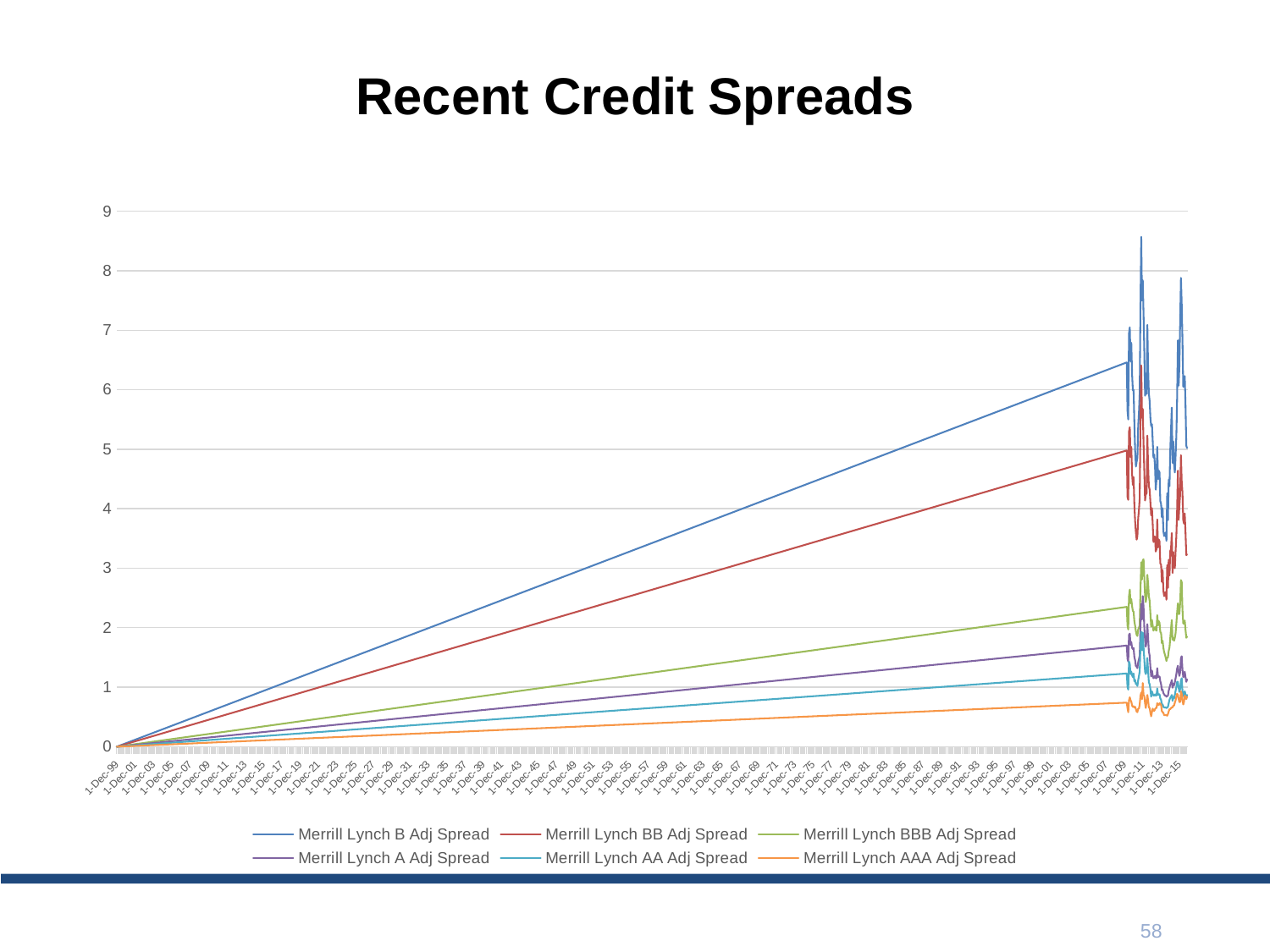

# Recent Credit Spreads

### Chart

| Category | Merrill Lynch B Adj Spread | Merrill Lynch BB Adj Spread | Merrill Lynch BBB Adj Spread | Merrill Lynch A Adj Spread | Merrill Lynch AA Adj Spread | Merrill Lynch AAA Adj Spread |
|---|---|---|---|---|---|---|
| #N/A | 0.0 | 0.0 | 0.0 | 0.0 | 0.0 | 0.0 |
| #N/A | 0.0 | 0.0 | 0.0 | 0.0 | 0.0 | 0.0 |
| #N/A | 0.0 | 0.0 | 0.0 | 0.0 | 0.0 | 0.0 |
| #N/A | 0.0 | 0.0 | 0.0 | 0.0 | 0.0 | 0.0 |
| #N/A | 0.0 | 0.0 | 0.0 | 0.0 | 0.0 | 0.0 |
| #N/A | 0.0 | 0.0 | 0.0 | 0.0 | 0.0 | 0.0 |
| #N/A | 0.0 | 0.0 | 0.0 | 0.0 | 0.0 | 0.0 |
| #N/A | 0.0 | 0.0 | 0.0 | 0.0 | 0.0 | 0.0 |
| #N/A | 0.0 | 0.0 | 0.0 | 0.0 | 0.0 | 0.0 |
| #N/A | 0.0 | 0.0 | 0.0 | 0.0 | 0.0 | 0.0 |
| #N/A | 0.0 | 0.0 | 0.0 | 0.0 | 0.0 | 0.0 |
| #N/A | 0.0 | 0.0 | 0.0 | 0.0 | 0.0 | 0.0 |
| #N/A | 0.0 | 0.0 | 0.0 | 0.0 | 0.0 | 0.0 |
| #N/A | 0.0 | 0.0 | 0.0 | 0.0 | 0.0 | 0.0 |
| #N/A | 0.0 | 0.0 | 0.0 | 0.0 | 0.0 | 0.0 |
| #N/A | 0.0 | 0.0 | 0.0 | 0.0 | 0.0 | 0.0 |
| #N/A | 0.0 | 0.0 | 0.0 | 0.0 | 0.0 | 0.0 |
| #N/A | 0.0 | 0.0 | 0.0 | 0.0 | 0.0 | 0.0 |
| #N/A | 0.0 | 0.0 | 0.0 | 0.0 | 0.0 | 0.0 |
| #N/A | 0.0 | 0.0 | 0.0 | 0.0 | 0.0 | 0.0 |
| #N/A | 0.0 | 0.0 | 0.0 | 0.0 | 0.0 | 0.0 |
| #N/A | 0.0 | 0.0 | 0.0 | 0.0 | 0.0 | 0.0 |
| #N/A | 0.0 | 0.0 | 0.0 | 0.0 | 0.0 | 0.0 |
| #N/A | 0.0 | 0.0 | 0.0 | 0.0 | 0.0 | 0.0 |
| #N/A | 0.0 | 0.0 | 0.0 | 0.0 | 0.0 | 0.0 |
| #N/A | 0.0 | 0.0 | 0.0 | 0.0 | 0.0 | 0.0 |
| #N/A | 0.0 | 0.0 | 0.0 | 0.0 | 0.0 | 0.0 |
| #N/A | 0.0 | 0.0 | 0.0 | 0.0 | 0.0 | 0.0 |
| #N/A | 0.0 | 0.0 | 0.0 | 0.0 | 0.0 | 0.0 |
| #N/A | 0.0 | 0.0 | 0.0 | 0.0 | 0.0 | 0.0 |
| #N/A | 0.0 | 0.0 | 0.0 | 0.0 | 0.0 | 0.0 |
| #N/A | 0.0 | 0.0 | 0.0 | 0.0 | 0.0 | 0.0 |
| #N/A | 0.0 | 0.0 | 0.0 | 0.0 | 0.0 | 0.0 |
| #N/A | 0.0 | 0.0 | 0.0 | 0.0 | 0.0 | 0.0 |
| #N/A | 0.0 | 0.0 | 0.0 | 0.0 | 0.0 | 0.0 |
| #N/A | 0.0 | 0.0 | 0.0 | 0.0 | 0.0 | 0.0 |
| #N/A | 0.0 | 0.0 | 0.0 | 0.0 | 0.0 | 0.0 |
| #N/A | 0.0 | 0.0 | 0.0 | 0.0 | 0.0 | 0.0 |
| #N/A | 0.0 | 0.0 | 0.0 | 0.0 | 0.0 | 0.0 |
| #N/A | 0.0 | 0.0 | 0.0 | 0.0 | 0.0 | 0.0 |
| #N/A | 0.0 | 0.0 | 0.0 | 0.0 | 0.0 | 0.0 |
| #N/A | 0.0 | 0.0 | 0.0 | 0.0 | 0.0 | 0.0 |
| #N/A | 0.0 | 0.0 | 0.0 | 0.0 | 0.0 | 0.0 |
| #N/A | 0.0 | 0.0 | 0.0 | 0.0 | 0.0 | 0.0 |
| #N/A | 0.0 | 0.0 | 0.0 | 0.0 | 0.0 | 0.0 |
| #N/A | 0.0 | 0.0 | 0.0 | 0.0 | 0.0 | 0.0 |
| #N/A | 0.0 | 0.0 | 0.0 | 0.0 | 0.0 | 0.0 |
| #N/A | 0.0 | 0.0 | 0.0 | 0.0 | 0.0 | 0.0 |
| #N/A | 0.0 | 0.0 | 0.0 | 0.0 | 0.0 | 0.0 |
| #N/A | 0.0 | 0.0 | 0.0 | 0.0 | 0.0 | 0.0 |
| #N/A | 0.0 | 0.0 | 0.0 | 0.0 | 0.0 | 0.0 |
| #N/A | 0.0 | 0.0 | 0.0 | 0.0 | 0.0 | 0.0 |
| #N/A | 0.0 | 0.0 | 0.0 | 0.0 | 0.0 | 0.0 |
| #N/A | 0.0 | 0.0 | 0.0 | 0.0 | 0.0 | 0.0 |
| #N/A | 0.0 | 0.0 | 0.0 | 0.0 | 0.0 | 0.0 |
| #N/A | 0.0 | 0.0 | 0.0 | 0.0 | 0.0 | 0.0 |
| #N/A | 0.0 | 0.0 | 0.0 | 0.0 | 0.0 | 0.0 |
| #N/A | 0.0 | 0.0 | 0.0 | 0.0 | 0.0 | 0.0 |
| #N/A | 0.0 | 0.0 | 0.0 | 0.0 | 0.0 | 0.0 |
| #N/A | 0.0 | 0.0 | 0.0 | 0.0 | 0.0 | 0.0 |
| #N/A | 0.0 | 0.0 | 0.0 | 0.0 | 0.0 | 0.0 |
| #N/A | 0.0 | 0.0 | 0.0 | 0.0 | 0.0 | 0.0 |
| #N/A | 0.0 | 0.0 | 0.0 | 0.0 | 0.0 | 0.0 |
| #N/A | 0.0 | 0.0 | 0.0 | 0.0 | 0.0 | 0.0 |
| #N/A | 0.0 | 0.0 | 0.0 | 0.0 | 0.0 | 0.0 |
| #N/A | 0.0 | 0.0 | 0.0 | 0.0 | 0.0 | 0.0 |
| #N/A | 0.0 | 0.0 | 0.0 | 0.0 | 0.0 | 0.0 |
| #N/A | 0.0 | 0.0 | 0.0 | 0.0 | 0.0 | 0.0 |
| #N/A | 0.0 | 0.0 | 0.0 | 0.0 | 0.0 | 0.0 |
| #N/A | 0.0 | 0.0 | 0.0 | 0.0 | 0.0 | 0.0 |
| #N/A | 0.0 | 0.0 | 0.0 | 0.0 | 0.0 | 0.0 |
| #N/A | 0.0 | 0.0 | 0.0 | 0.0 | 0.0 | 0.0 |
| #N/A | 0.0 | 0.0 | 0.0 | 0.0 | 0.0 | 0.0 |
| #N/A | 0.0 | 0.0 | 0.0 | 0.0 | 0.0 | 0.0 |
| #N/A | 0.0 | 0.0 | 0.0 | 0.0 | 0.0 | 0.0 |
| #N/A | 0.0 | 0.0 | 0.0 | 0.0 | 0.0 | 0.0 |
| #N/A | 0.0 | 0.0 | 0.0 | 0.0 | 0.0 | 0.0 |
| #N/A | 0.0 | 0.0 | 0.0 | 0.0 | 0.0 | 0.0 |
| #N/A | 0.0 | 0.0 | 0.0 | 0.0 | 0.0 | 0.0 |
| #N/A | 0.0 | 0.0 | 0.0 | 0.0 | 0.0 | 0.0 |
| #N/A | 0.0 | 0.0 | 0.0 | 0.0 | 0.0 | 0.0 |
| #N/A | 0.0 | 0.0 | 0.0 | 0.0 | 0.0 | 0.0 |
| #N/A | 0.0 | 0.0 | 0.0 | 0.0 | 0.0 | 0.0 |
| #N/A | 0.0 | 0.0 | 0.0 | 0.0 | 0.0 | 0.0 |
| #N/A | 0.0 | 0.0 | 0.0 | 0.0 | 0.0 | 0.0 |
| #N/A | 0.0 | 0.0 | 0.0 | 0.0 | 0.0 | 0.0 |
| #N/A | 0.0 | 0.0 | 0.0 | 0.0 | 0.0 | 0.0 |
| #N/A | 0.0 | 0.0 | 0.0 | 0.0 | 0.0 | 0.0 |
| #N/A | 0.0 | 0.0 | 0.0 | 0.0 | 0.0 | 0.0 |
| #N/A | 0.0 | 0.0 | 0.0 | 0.0 | 0.0 | 0.0 |
| #N/A | 0.0 | 0.0 | 0.0 | 0.0 | 0.0 | 0.0 |
| #N/A | 0.0 | 0.0 | 0.0 | 0.0 | 0.0 | 0.0 |
| #N/A | 0.0 | 0.0 | 0.0 | 0.0 | 0.0 | 0.0 |
| #N/A | 0.0 | 0.0 | 0.0 | 0.0 | 0.0 | 0.0 |
| #N/A | 0.0 | 0.0 | 0.0 | 0.0 | 0.0 | 0.0 |
| #N/A | 0.0 | 0.0 | 0.0 | 0.0 | 0.0 | 0.0 |
| #N/A | 0.0 | 0.0 | 0.0 | 0.0 | 0.0 | 0.0 |
| #N/A | 0.0 | 0.0 | 0.0 | 0.0 | 0.0 | 0.0 |
| #N/A | 0.0 | 0.0 | 0.0 | 0.0 | 0.0 | 0.0 |
| #N/A | 0.0 | 0.0 | 0.0 | 0.0 | 0.0 | 0.0 |
| #N/A | 0.0 | 0.0 | 0.0 | 0.0 | 0.0 | 0.0 |
| #N/A | 0.0 | 0.0 | 0.0 | 0.0 | 0.0 | 0.0 |
| #N/A | 0.0 | 0.0 | 0.0 | 0.0 | 0.0 | 0.0 |
| #N/A | 0.0 | 0.0 | 0.0 | 0.0 | 0.0 | 0.0 |
| #N/A | 0.0 | 0.0 | 0.0 | 0.0 | 0.0 | 0.0 |
| #N/A | 0.0 | 0.0 | 0.0 | 0.0 | 0.0 | 0.0 |
| #N/A | 0.0 | 0.0 | 0.0 | 0.0 | 0.0 | 0.0 |
| #N/A | 0.0 | 0.0 | 0.0 | 0.0 | 0.0 | 0.0 |
| #N/A | 0.0 | 0.0 | 0.0 | 0.0 | 0.0 | 0.0 |
| #N/A | 0.0 | 0.0 | 0.0 | 0.0 | 0.0 | 0.0 |
| #N/A | 0.0 | 0.0 | 0.0 | 0.0 | 0.0 | 0.0 |
| #N/A | 0.0 | 0.0 | 0.0 | 0.0 | 0.0 | 0.0 |
| #N/A | 0.0 | 0.0 | 0.0 | 0.0 | 0.0 | 0.0 |
| #N/A | 0.0 | 0.0 | 0.0 | 0.0 | 0.0 | 0.0 |
| #N/A | 0.0 | 0.0 | 0.0 | 0.0 | 0.0 | 0.0 |
| #N/A | 0.0 | 0.0 | 0.0 | 0.0 | 0.0 | 0.0 |
| #N/A | 0.0 | 0.0 | 0.0 | 0.0 | 0.0 | 0.0 |
| #N/A | 0.0 | 0.0 | 0.0 | 0.0 | 0.0 | 0.0 |
| #N/A | 0.0 | 0.0 | 0.0 | 0.0 | 0.0 | 0.0 |
| #N/A | 0.0 | 0.0 | 0.0 | 0.0 | 0.0 | 0.0 |
| #N/A | 0.0 | 0.0 | 0.0 | 0.0 | 0.0 | 0.0 |
| #N/A | 0.0 | 0.0 | 0.0 | 0.0 | 0.0 | 0.0 |
| #N/A | 0.0 | 0.0 | 0.0 | 0.0 | 0.0 | 0.0 |
| #N/A | 0.0 | 0.0 | 0.0 | 0.0 | 0.0 | 0.0 |
| #N/A | 0.0 | 0.0 | 0.0 | 0.0 | 0.0 | 0.0 |
| #N/A | 0.0 | 0.0 | 0.0 | 0.0 | 0.0 | 0.0 |
| #N/A | 0.0 | 0.0 | 0.0 | 0.0 | 0.0 | 0.0 |
| #N/A | 0.0 | 0.0 | 0.0 | 0.0 | 0.0 | 0.0 |
| #N/A | 0.0 | 0.0 | 0.0 | 0.0 | 0.0 | 0.0 |
| #N/A | 0.0 | 0.0 | 0.0 | 0.0 | 0.0 | 0.0 |
| #N/A | 0.0 | 0.0 | 0.0 | 0.0 | 0.0 | 0.0 |
| #N/A | 0.0 | 0.0 | 0.0 | 0.0 | 0.0 | 0.0 |
| #N/A | 0.0 | 0.0 | 0.0 | 0.0 | 0.0 | 0.0 |
| #N/A | 0.0 | 0.0 | 0.0 | 0.0 | 0.0 | 0.0 |
| #N/A | 0.0 | 0.0 | 0.0 | 0.0 | 0.0 | 0.0 |
| #N/A | 0.0 | 0.0 | 0.0 | 0.0 | 0.0 | 0.0 |
| #N/A | 0.0 | 0.0 | 0.0 | 0.0 | 0.0 | 0.0 |
| #N/A | 0.0 | 0.0 | 0.0 | 0.0 | 0.0 | 0.0 |
| #N/A | 0.0 | 0.0 | 0.0 | 0.0 | 0.0 | 0.0 |
| #N/A | 0.0 | 0.0 | 0.0 | 0.0 | 0.0 | 0.0 |
| #N/A | 0.0 | 0.0 | 0.0 | 0.0 | 0.0 | 0.0 |
| #N/A | 0.0 | 0.0 | 0.0 | 0.0 | 0.0 | 0.0 |
| #N/A | 0.0 | 0.0 | 0.0 | 0.0 | 0.0 | 0.0 |
| #N/A | 0.0 | 0.0 | 0.0 | 0.0 | 0.0 | 0.0 |
| #N/A | 0.0 | 0.0 | 0.0 | 0.0 | 0.0 | 0.0 |
| #N/A | 0.0 | 0.0 | 0.0 | 0.0 | 0.0 | 0.0 |
| #N/A | 0.0 | 0.0 | 0.0 | 0.0 | 0.0 | 0.0 |
| #N/A | 0.0 | 0.0 | 0.0 | 0.0 | 0.0 | 0.0 |
| #N/A | 0.0 | 0.0 | 0.0 | 0.0 | 0.0 | 0.0 |
| #N/A | 0.0 | 0.0 | 0.0 | 0.0 | 0.0 | 0.0 |
| #N/A | 0.0 | 0.0 | 0.0 | 0.0 | 0.0 | 0.0 |
| #N/A | 0.0 | 0.0 | 0.0 | 0.0 | 0.0 | 0.0 |
| #N/A | 0.0 | 0.0 | 0.0 | 0.0 | 0.0 | 0.0 |
| #N/A | 0.0 | 0.0 | 0.0 | 0.0 | 0.0 | 0.0 |
| #N/A | 0.0 | 0.0 | 0.0 | 0.0 | 0.0 | 0.0 |
| #N/A | 0.0 | 0.0 | 0.0 | 0.0 | 0.0 | 0.0 |
| #N/A | 0.0 | 0.0 | 0.0 | 0.0 | 0.0 | 0.0 |
| #N/A | 0.0 | 0.0 | 0.0 | 0.0 | 0.0 | 0.0 |
| #N/A | 0.0 | 0.0 | 0.0 | 0.0 | 0.0 | 0.0 |
| #N/A | 0.0 | 0.0 | 0.0 | 0.0 | 0.0 | 0.0 |
| #N/A | 0.0 | 0.0 | 0.0 | 0.0 | 0.0 | 0.0 |
| #N/A | 0.0 | 0.0 | 0.0 | 0.0 | 0.0 | 0.0 |
| #N/A | 0.0 | 0.0 | 0.0 | 0.0 | 0.0 | 0.0 |
| #N/A | 0.0 | 0.0 | 0.0 | 0.0 | 0.0 | 0.0 |
| #N/A | 0.0 | 0.0 | 0.0 | 0.0 | 0.0 | 0.0 |
| #N/A | 0.0 | 0.0 | 0.0 | 0.0 | 0.0 | 0.0 |
| #N/A | 0.0 | 0.0 | 0.0 | 0.0 | 0.0 | 0.0 |
| #N/A | 0.0 | 0.0 | 0.0 | 0.0 | 0.0 | 0.0 |
| #N/A | 0.0 | 0.0 | 0.0 | 0.0 | 0.0 | 0.0 |
| #N/A | 0.0 | 0.0 | 0.0 | 0.0 | 0.0 | 0.0 |
| #N/A | 0.0 | 0.0 | 0.0 | 0.0 | 0.0 | 0.0 |
| #N/A | 0.0 | 0.0 | 0.0 | 0.0 | 0.0 | 0.0 |
| #N/A | 0.0 | 0.0 | 0.0 | 0.0 | 0.0 | 0.0 |
| #N/A | 0.0 | 0.0 | 0.0 | 0.0 | 0.0 | 0.0 |
| #N/A | 0.0 | 0.0 | 0.0 | 0.0 | 0.0 | 0.0 |
| #N/A | 0.0 | 0.0 | 0.0 | 0.0 | 0.0 | 0.0 |
| #N/A | 0.0 | 0.0 | 0.0 | 0.0 | 0.0 | 0.0 |
| #N/A | 0.0 | 0.0 | 0.0 | 0.0 | 0.0 | 0.0 |
| #N/A | 0.0 | 0.0 | 0.0 | 0.0 | 0.0 | 0.0 |
| #N/A | 0.0 | 0.0 | 0.0 | 0.0 | 0.0 | 0.0 |
| #N/A | 0.0 | 0.0 | 0.0 | 0.0 | 0.0 | 0.0 |
| #N/A | 0.0 | 0.0 | 0.0 | 0.0 | 0.0 | 0.0 |
| #N/A | 0.0 | 0.0 | 0.0 | 0.0 | 0.0 | 0.0 |
| #N/A | 0.0 | 0.0 | 0.0 | 0.0 | 0.0 | 0.0 |
| #N/A | 0.0 | 0.0 | 0.0 | 0.0 | 0.0 | 0.0 |
| #N/A | 0.0 | 0.0 | 0.0 | 0.0 | 0.0 | 0.0 |
| #N/A | 0.0 | 0.0 | 0.0 | 0.0 | 0.0 | 0.0 |
| #N/A | 0.0 | 0.0 | 0.0 | 0.0 | 0.0 | 0.0 |
| #N/A | 0.0 | 0.0 | 0.0 | 0.0 | 0.0 | 0.0 |
| #N/A | 0.0 | 0.0 | 0.0 | 0.0 | 0.0 | 0.0 |
| #N/A | 0.0 | 0.0 | 0.0 | 0.0 | 0.0 | 0.0 |
| #N/A | 0.0 | 0.0 | 0.0 | 0.0 | 0.0 | 0.0 |
| #N/A | 0.0 | 0.0 | 0.0 | 0.0 | 0.0 | 0.0 |
| #N/A | 0.0 | 0.0 | 0.0 | 0.0 | 0.0 | 0.0 |
| #N/A | 0.0 | 0.0 | 0.0 | 0.0 | 0.0 | 0.0 |
| #N/A | 0.0 | 0.0 | 0.0 | 0.0 | 0.0 | 0.0 |
| #N/A | 0.0 | 0.0 | 0.0 | 0.0 | 0.0 | 0.0 |
| #N/A | 0.0 | 0.0 | 0.0 | 0.0 | 0.0 | 0.0 |
| #N/A | 0.0 | 0.0 | 0.0 | 0.0 | 0.0 | 0.0 |
| #N/A | 0.0 | 0.0 | 0.0 | 0.0 | 0.0 | 0.0 |
| #N/A | 0.0 | 0.0 | 0.0 | 0.0 | 0.0 | 0.0 |
| #N/A | 0.0 | 0.0 | 0.0 | 0.0 | 0.0 | 0.0 |
| #N/A | 0.0 | 0.0 | 0.0 | 0.0 | 0.0 | 0.0 |
| #N/A | 0.0 | 0.0 | 0.0 | 0.0 | 0.0 | 0.0 |
| #N/A | 0.0 | 0.0 | 0.0 | 0.0 | 0.0 | 0.0 |
| #N/A | 0.0 | 0.0 | 0.0 | 0.0 | 0.0 | 0.0 |
| #N/A | 0.0 | 0.0 | 0.0 | 0.0 | 0.0 | 0.0 |
| #N/A | 0.0 | 0.0 | 0.0 | 0.0 | 0.0 | 0.0 |
| #N/A | 0.0 | 0.0 | 0.0 | 0.0 | 0.0 | 0.0 |
| #N/A | 0.0 | 0.0 | 0.0 | 0.0 | 0.0 | 0.0 |
| #N/A | 0.0 | 0.0 | 0.0 | 0.0 | 0.0 | 0.0 |
| #N/A | 0.0 | 0.0 | 0.0 | 0.0 | 0.0 | 0.0 |
| #N/A | 0.0 | 0.0 | 0.0 | 0.0 | 0.0 | 0.0 |
| #N/A | 0.0 | 0.0 | 0.0 | 0.0 | 0.0 | 0.0 |
| #N/A | 0.0 | 0.0 | 0.0 | 0.0 | 0.0 | 0.0 |
| #N/A | 0.0 | 0.0 | 0.0 | 0.0 | 0.0 | 0.0 |
| #N/A | 0.0 | 0.0 | 0.0 | 0.0 | 0.0 | 0.0 |
| #N/A | 0.0 | 0.0 | 0.0 | 0.0 | 0.0 | 0.0 |
| #N/A | 0.0 | 0.0 | 0.0 | 0.0 | 0.0 | 0.0 |
| #N/A | 0.0 | 0.0 | 0.0 | 0.0 | 0.0 | 0.0 |
| #N/A | 0.0 | 0.0 | 0.0 | 0.0 | 0.0 | 0.0 |
| #N/A | 0.0 | 0.0 | 0.0 | 0.0 | 0.0 | 0.0 |
| #N/A | 0.0 | 0.0 | 0.0 | 0.0 | 0.0 | 0.0 |
| #N/A | 0.0 | 0.0 | 0.0 | 0.0 | 0.0 | 0.0 |
| #N/A | 0.0 | 0.0 | 0.0 | 0.0 | 0.0 | 0.0 |
| #N/A | 0.0 | 0.0 | 0.0 | 0.0 | 0.0 | 0.0 |
| #N/A | 0.0 | 0.0 | 0.0 | 0.0 | 0.0 | 0.0 |
| #N/A | 0.0 | 0.0 | 0.0 | 0.0 | 0.0 | 0.0 |
| #N/A | 0.0 | 0.0 | 0.0 | 0.0 | 0.0 | 0.0 |
| #N/A | 0.0 | 0.0 | 0.0 | 0.0 | 0.0 | 0.0 |
| #N/A | 0.0 | 0.0 | 0.0 | 0.0 | 0.0 | 0.0 |
| #N/A | 0.0 | 0.0 | 0.0 | 0.0 | 0.0 | 0.0 |
| #N/A | 0.0 | 0.0 | 0.0 | 0.0 | 0.0 | 0.0 |
| #N/A | 0.0 | 0.0 | 0.0 | 0.0 | 0.0 | 0.0 |
| #N/A | 0.0 | 0.0 | 0.0 | 0.0 | 0.0 | 0.0 |
| #N/A | 0.0 | 0.0 | 0.0 | 0.0 | 0.0 | 0.0 |
| #N/A | 0.0 | 0.0 | 0.0 | 0.0 | 0.0 | 0.0 |
| #N/A | 0.0 | 0.0 | 0.0 | 0.0 | 0.0 | 0.0 |
| #N/A | 0.0 | 0.0 | 0.0 | 0.0 | 0.0 | 0.0 |
| #N/A | 0.0 | 0.0 | 0.0 | 0.0 | 0.0 | 0.0 |
| #N/A | 0.0 | 0.0 | 0.0 | 0.0 | 0.0 | 0.0 |
| #N/A | 0.0 | 0.0 | 0.0 | 0.0 | 0.0 | 0.0 |
| #N/A | 0.0 | 0.0 | 0.0 | 0.0 | 0.0 | 0.0 |
| #N/A | 0.0 | 0.0 | 0.0 | 0.0 | 0.0 | 0.0 |
| #N/A | 0.0 | 0.0 | 0.0 | 0.0 | 0.0 | 0.0 |
| #N/A | 0.0 | 0.0 | 0.0 | 0.0 | 0.0 | 0.0 |
| #N/A | 0.0 | 0.0 | 0.0 | 0.0 | 0.0 | 0.0 |
| #N/A | 0.0 | 0.0 | 0.0 | 0.0 | 0.0 | 0.0 |
| #N/A | 0.0 | 0.0 | 0.0 | 0.0 | 0.0 | 0.0 |
| #N/A | 0.0 | 0.0 | 0.0 | 0.0 | 0.0 | 0.0 |
| #N/A | 0.0 | 0.0 | 0.0 | 0.0 | 0.0 | 0.0 |
| #N/A | 0.0 | 0.0 | 0.0 | 0.0 | 0.0 | 0.0 |
| #N/A | 0.0 | 0.0 | 0.0 | 0.0 | 0.0 | 0.0 |
| #N/A | 0.0 | 0.0 | 0.0 | 0.0 | 0.0 | 0.0 |
| #N/A | 0.0 | 0.0 | 0.0 | 0.0 | 0.0 | 0.0 |
| #N/A | 0.0 | 0.0 | 0.0 | 0.0 | 0.0 | 0.0 |
| #N/A | 0.0 | 0.0 | 0.0 | 0.0 | 0.0 | 0.0 |
| #N/A | 0.0 | 0.0 | 0.0 | 0.0 | 0.0 | 0.0 |
| #N/A | 0.0 | 0.0 | 0.0 | 0.0 | 0.0 | 0.0 |
| #N/A | 0.0 | 0.0 | 0.0 | 0.0 | 0.0 | 0.0 |
| #N/A | 0.0 | 0.0 | 0.0 | 0.0 | 0.0 | 0.0 |
| #N/A | 0.0 | 0.0 | 0.0 | 0.0 | 0.0 | 0.0 |
| #N/A | 0.0 | 0.0 | 0.0 | 0.0 | 0.0 | 0.0 |
| #N/A | 0.0 | 0.0 | 0.0 | 0.0 | 0.0 | 0.0 |
| #N/A | 0.0 | 0.0 | 0.0 | 0.0 | 0.0 | 0.0 |
| #N/A | 0.0 | 0.0 | 0.0 | 0.0 | 0.0 | 0.0 |
| #N/A | 0.0 | 0.0 | 0.0 | 0.0 | 0.0 | 0.0 |
| #N/A | 0.0 | 0.0 | 0.0 | 0.0 | 0.0 | 0.0 |
| #N/A | 0.0 | 0.0 | 0.0 | 0.0 | 0.0 | 0.0 |
| #N/A | 0.0 | 0.0 | 0.0 | 0.0 | 0.0 | 0.0 |
| #N/A | 0.0 | 0.0 | 0.0 | 0.0 | 0.0 | 0.0 |
| #N/A | 0.0 | 0.0 | 0.0 | 0.0 | 0.0 | 0.0 |
| #N/A | 0.0 | 0.0 | 0.0 | 0.0 | 0.0 | 0.0 |
| #N/A | 0.0 | 0.0 | 0.0 | 0.0 | 0.0 | 0.0 |
| #N/A | 0.0 | 0.0 | 0.0 | 0.0 | 0.0 | 0.0 |
| #N/A | 0.0 | 0.0 | 0.0 | 0.0 | 0.0 | 0.0 |
| #N/A | 0.0 | 0.0 | 0.0 | 0.0 | 0.0 | 0.0 |
| #N/A | 0.0 | 0.0 | 0.0 | 0.0 | 0.0 | 0.0 |
| #N/A | 0.0 | 0.0 | 0.0 | 0.0 | 0.0 | 0.0 |
| #N/A | 0.0 | 0.0 | 0.0 | 0.0 | 0.0 | 0.0 |
| #N/A | 0.0 | 0.0 | 0.0 | 0.0 | 0.0 | 0.0 |
| #N/A | 0.0 | 0.0 | 0.0 | 0.0 | 0.0 | 0.0 |
| #N/A | 0.0 | 0.0 | 0.0 | 0.0 | 0.0 | 0.0 |
| #N/A | 0.0 | 0.0 | 0.0 | 0.0 | 0.0 | 0.0 |
| #N/A | 0.0 | 0.0 | 0.0 | 0.0 | 0.0 | 0.0 |
| #N/A | 0.0 | 0.0 | 0.0 | 0.0 | 0.0 | 0.0 |
| #N/A | 0.0 | 0.0 | 0.0 | 0.0 | 0.0 | 0.0 |
| #N/A | 0.0 | 0.0 | 0.0 | 0.0 | 0.0 | 0.0 |
| #N/A | 0.0 | 0.0 | 0.0 | 0.0 | 0.0 | 0.0 |
| #N/A | 0.0 | 0.0 | 0.0 | 0.0 | 0.0 | 0.0 |
| #N/A | 0.0 | 0.0 | 0.0 | 0.0 | 0.0 | 0.0 |
| #N/A | 0.0 | 0.0 | 0.0 | 0.0 | 0.0 | 0.0 |
| #N/A | 0.0 | 0.0 | 0.0 | 0.0 | 0.0 | 0.0 |
| #N/A | 0.0 | 0.0 | 0.0 | 0.0 | 0.0 | 0.0 |
| #N/A | 0.0 | 0.0 | 0.0 | 0.0 | 0.0 | 0.0 |
| #N/A | 0.0 | 0.0 | 0.0 | 0.0 | 0.0 | 0.0 |
| #N/A | 0.0 | 0.0 | 0.0 | 0.0 | 0.0 | 0.0 |
| #N/A | 0.0 | 0.0 | 0.0 | 0.0 | 0.0 | 0.0 |
| #N/A | 0.0 | 0.0 | 0.0 | 0.0 | 0.0 | 0.0 |
| #N/A | 0.0 | 0.0 | 0.0 | 0.0 | 0.0 | 0.0 |
| #N/A | 0.0 | 0.0 | 0.0 | 0.0 | 0.0 | 0.0 |
| #N/A | 0.0 | 0.0 | 0.0 | 0.0 | 0.0 | 0.0 |
| #N/A | 0.0 | 0.0 | 0.0 | 0.0 | 0.0 | 0.0 |
| #N/A | 0.0 | 0.0 | 0.0 | 0.0 | 0.0 | 0.0 |
| #N/A | 0.0 | 0.0 | 0.0 | 0.0 | 0.0 | 0.0 |
| #N/A | 0.0 | 0.0 | 0.0 | 0.0 | 0.0 | 0.0 |
| #N/A | 0.0 | 0.0 | 0.0 | 0.0 | 0.0 | 0.0 |
| #N/A | 0.0 | 0.0 | 0.0 | 0.0 | 0.0 | 0.0 |
| #N/A | 0.0 | 0.0 | 0.0 | 0.0 | 0.0 | 0.0 |
| #N/A | 0.0 | 0.0 | 0.0 | 0.0 | 0.0 | 0.0 |
| #N/A | 0.0 | 0.0 | 0.0 | 0.0 | 0.0 | 0.0 |
| #N/A | 0.0 | 0.0 | 0.0 | 0.0 | 0.0 | 0.0 |
| #N/A | 0.0 | 0.0 | 0.0 | 0.0 | 0.0 | 0.0 |
| #N/A | 0.0 | 0.0 | 0.0 | 0.0 | 0.0 | 0.0 |
| #N/A | 0.0 | 0.0 | 0.0 | 0.0 | 0.0 | 0.0 |
| #N/A | 0.0 | 0.0 | 0.0 | 0.0 | 0.0 | 0.0 |
| #N/A | 0.0 | 0.0 | 0.0 | 0.0 | 0.0 | 0.0 |
| #N/A | 0.0 | 0.0 | 0.0 | 0.0 | 0.0 | 0.0 |
| #N/A | 0.0 | 0.0 | 0.0 | 0.0 | 0.0 | 0.0 |
| #N/A | 0.0 | 0.0 | 0.0 | 0.0 | 0.0 | 0.0 |
| #N/A | 0.0 | 0.0 | 0.0 | 0.0 | 0.0 | 0.0 |
| #N/A | 0.0 | 0.0 | 0.0 | 0.0 | 0.0 | 0.0 |
| #N/A | 0.0 | 0.0 | 0.0 | 0.0 | 0.0 | 0.0 |
| #N/A | 0.0 | 0.0 | 0.0 | 0.0 | 0.0 | 0.0 |
| #N/A | 0.0 | 0.0 | 0.0 | 0.0 | 0.0 | 0.0 |
| #N/A | 0.0 | 0.0 | 0.0 | 0.0 | 0.0 | 0.0 |
| #N/A | 0.0 | 0.0 | 0.0 | 0.0 | 0.0 | 0.0 |
| #N/A | 0.0 | 0.0 | 0.0 | 0.0 | 0.0 | 0.0 |
| #N/A | 0.0 | 0.0 | 0.0 | 0.0 | 0.0 | 0.0 |
| #N/A | 0.0 | 0.0 | 0.0 | 0.0 | 0.0 | 0.0 |
| #N/A | 0.0 | 0.0 | 0.0 | 0.0 | 0.0 | 0.0 |
| #N/A | 0.0 | 0.0 | 0.0 | 0.0 | 0.0 | 0.0 |
| #N/A | 0.0 | 0.0 | 0.0 | 0.0 | 0.0 | 0.0 |
| #N/A | 0.0 | 0.0 | 0.0 | 0.0 | 0.0 | 0.0 |
| #N/A | 0.0 | 0.0 | 0.0 | 0.0 | 0.0 | 0.0 |
| #N/A | 0.0 | 0.0 | 0.0 | 0.0 | 0.0 | 0.0 |
| #N/A | 0.0 | 0.0 | 0.0 | 0.0 | 0.0 | 0.0 |
| #N/A | 0.0 | 0.0 | 0.0 | 0.0 | 0.0 | 0.0 |
| #N/A | 0.0 | 0.0 | 0.0 | 0.0 | 0.0 | 0.0 |
| #N/A | 0.0 | 0.0 | 0.0 | 0.0 | 0.0 | 0.0 |
| #N/A | 0.0 | 0.0 | 0.0 | 0.0 | 0.0 | 0.0 |
| #N/A | 0.0 | 0.0 | 0.0 | 0.0 | 0.0 | 0.0 |
| #N/A | 0.0 | 0.0 | 0.0 | 0.0 | 0.0 | 0.0 |
| #N/A | 0.0 | 0.0 | 0.0 | 0.0 | 0.0 | 0.0 |
| #N/A | 0.0 | 0.0 | 0.0 | 0.0 | 0.0 | 0.0 |
| #N/A | 0.0 | 0.0 | 0.0 | 0.0 | 0.0 | 0.0 |
| #N/A | 0.0 | 0.0 | 0.0 | 0.0 | 0.0 | 0.0 |
| #N/A | 0.0 | 0.0 | 0.0 | 0.0 | 0.0 | 0.0 |
| #N/A | 0.0 | 0.0 | 0.0 | 0.0 | 0.0 | 0.0 |
| #N/A | 0.0 | 0.0 | 0.0 | 0.0 | 0.0 | 0.0 |
| #N/A | 0.0 | 0.0 | 0.0 | 0.0 | 0.0 | 0.0 |
| #N/A | 0.0 | 0.0 | 0.0 | 0.0 | 0.0 | 0.0 |
| #N/A | 0.0 | 0.0 | 0.0 | 0.0 | 0.0 | 0.0 |
| #N/A | 0.0 | 0.0 | 0.0 | 0.0 | 0.0 | 0.0 |
| #N/A | 0.0 | 0.0 | 0.0 | 0.0 | 0.0 | 0.0 |
| #N/A | 0.0 | 0.0 | 0.0 | 0.0 | 0.0 | 0.0 |
| #N/A | 0.0 | 0.0 | 0.0 | 0.0 | 0.0 | 0.0 |
| #N/A | 0.0 | 0.0 | 0.0 | 0.0 | 0.0 | 0.0 |
| #N/A | 0.0 | 0.0 | 0.0 | 0.0 | 0.0 | 0.0 |
| #N/A | 0.0 | 0.0 | 0.0 | 0.0 | 0.0 | 0.0 |
| #N/A | 0.0 | 0.0 | 0.0 | 0.0 | 0.0 | 0.0 |
| #N/A | 0.0 | 0.0 | 0.0 | 0.0 | 0.0 | 0.0 |
| 40238 | 6.46 | 4.98 | 2.35 | 1.7 | 1.23 | 0.74 |
| 40269 | 5.65 | 4.2 | 2.04 | 1.48 | 1.01 | 0.65 |
| 40299 | 5.5 | 4.15 | 1.97 | 1.43 | 0.96 | 0.58 |
| 40330 | 6.95 | 5.3 | 2.53 | 1.88 | 1.43 | 0.78 |
| 40360 | 7.05 | 5.37 | 2.64 | 1.9 | 1.39 | 0.83 |
| 40391 | 6.48 | 4.87 | 2.41 | 1.71 | 1.22 | 0.78 |
| 40422 | 6.79 | 5.04 | 2.48 | 1.76 | 1.26 | 0.76 |
| 40452 | 6.26 | 4.58 | 2.36 | 1.66 | 1.2 | 0.69 |
| 40483 | 5.99 | 4.4 | 2.28 | 1.64 | 1.17 | 0.67 |
| 40513 | 6.0 | 4.53 | 2.27 | 1.66 | 1.23 | 0.68 |
| 40544 | 5.46 | 4.08 | 2.11 | 1.51 | 1.1 | 0.66 |
| 40575 | 4.97 | 3.78 | 2.03 | 1.45 | 1.12 | 0.67 |
| 40603 | 4.71 | 3.6 | 1.94 | 1.35 | 1.05 | 0.63 |
| 40634 | 4.79 | 3.48 | 1.88 | 1.35 | 1.06 | 0.59 |
| 40664 | 4.86 | 3.54 | 1.86 | 1.32 | 1.02 | 0.58 |
| 40695 | 5.39 | 3.84 | 1.97 | 1.42 | 1.12 | 0.64 |
| 40725 | 5.62 | 3.98 | 2.0 | 1.47 | 1.19 | 0.64 |
| 40756 | 5.94 | 4.17 | 2.04 | 1.53 | 1.26 | 0.71 |
| 40787 | 7.49 | 5.51 | 2.65 | 2.03 | 1.71 | 0.86 |
| 40817 | 8.57 | 6.41 | 3.1 | 2.4 | 1.93 | 0.91 |
| 40848 | 7.5 | 5.53 | 2.81 | 2.14 | 1.62 | 0.8 |
| 40878 | 7.84 | 5.68 | 3.13 | 2.53 | 1.92 | 1.07 |
| 40909 | 7.27 | 5.1 | 3.15 | 2.35 | 1.67 | 0.87 |
| 40940 | 6.65 | 4.64 | 2.85 | 2.01 | 1.47 | 0.85 |
| 40969 | 5.9 | 4.14 | 2.53 | 1.79 | 1.26 | 0.73 |
| 41000 | 5.96 | 4.24 | 2.43 | 1.68 | 1.22 | 0.65 |
| 41030 | 5.93 | 4.26 | 2.53 | 1.78 | 1.27 | 0.76 |
| 41061 | 7.09 | 5.23 | 2.89 | 2.06 | 1.49 | 0.87 |
| 41091 | 6.38 | 4.73 | 2.75 | 1.83 | 1.28 | 0.78 |
| 41122 | 5.94 | 4.38 | 2.53 | 1.6 | 1.08 | 0.66 |
| 41153 | 5.81 | 4.32 | 2.45 | 1.53 | 1.05 | 0.65 |
| 41183 | 5.53 | 4.11 | 2.24 | 1.34 | 0.97 | 0.57 |
| 41214 | 5.39 | 3.89 | 2.02 | 1.18 | 0.84 | 0.51 |
| 41244 | 5.42 | 4.01 | 2.13 | 1.28 | 0.93 | 0.58 |
| 41275 | 5.15 | 3.75 | 2.04 | 1.2 | 0.89 | 0.64 |
| 41306 | 4.86 | 3.44 | 1.95 | 1.15 | 0.86 | 0.61 |
| 41334 | 4.91 | 3.53 | 1.99 | 1.16 | 0.86 | 0.6 |
| 41365 | 4.71 | 3.53 | 2.01 | 1.19 | 0.88 | 0.63 |
| 41395 | 4.32 | 3.28 | 1.96 | 1.15 | 0.86 | 0.65 |
| 41426 | 4.49 | 3.32 | 1.95 | 1.15 | 0.86 | 0.65 |
| 41456 | 5.04 | 3.82 | 2.21 | 1.32 | 0.98 | 0.73 |
| 41487 | 4.5 | 3.35 | 2.04 | 1.17 | 0.87 | 0.7 |
| 41518 | 4.64 | 3.48 | 2.11 | 1.18 | 0.88 | 0.7 |
| 41548 | 4.61 | 3.45 | 2.08 | 1.18 | 0.88 | 0.73 |
| 41579 | 4.13 | 3.08 | 1.93 | 1.1 | 0.81 | 0.72 |
| 41609 | 4.08 | 3.06 | 1.91 | 1.05 | 0.79 | 0.7 |
| 41640 | 3.86 | 2.77 | 1.74 | 0.95 | 0.7 | 0.6 |
| 41671 | 4.01 | 2.97 | 1.78 | 0.96 | 0.71 | 0.58 |
| 41699 | 3.62 | 2.62 | 1.66 | 0.9 | 0.67 | 0.57 |
| 41730 | 3.54 | 2.53 | 1.59 | 0.88 | 0.66 | 0.53 |
| 41760 | 3.57 | 2.56 | 1.55 | 0.86 | 0.66 | 0.53 |
| 41791 | 3.6 | 2.6 | 1.5 | 0.86 | 0.66 | 0.53 |
| 41821 | 3.46 | 2.47 | 1.44 | 0.84 | 0.65 | 0.53 |
| 41852 | 4.26 | 3.05 | 1.5 | 0.85 | 0.66 | 0.52 |
| 41883 | 3.81 | 2.67 | 1.5 | 0.86 | 0.67 | 0.55 |
| 41913 | 4.49 | 3.14 | 1.61 | 0.94 | 0.73 | 0.59 |
| 41944 | 4.38 | 2.88 | 1.67 | 0.99 | 0.79 | 0.63 |
| 41974 | 4.98 | 3.29 | 1.82 | 1.04 | 0.82 | 0.63 |
| 42005 | 5.33 | 3.32 | 1.98 | 1.07 | 0.84 | 0.65 |
| 42036 | 5.7 | 3.59 | 2.13 | 1.12 | 0.87 | 0.66 |
| 42064 | 4.77 | 2.92 | 1.8 | 0.99 | 0.77 | 0.66 |
| 42095 | 5.13 | 3.27 | 1.83 | 1.06 | 0.84 | 0.69 |
| 42125 | 4.75 | 3.02 | 1.78 | 1.03 | 0.81 | 0.69 |
| 42156 | 4.61 | 3.0 | 1.83 | 1.08 | 0.87 | 0.74 |
| 42186 | 4.89 | 3.29 | 1.91 | 1.15 | 0.94 | 0.78 |
| 42217 | 5.22 | 3.54 | 2.07 | 1.22 | 1.0 | 0.84 |
| 42248 | 5.83 | 3.97 | 2.25 | 1.31 | 1.09 | 0.89 |
| 42278 | 6.83 | 4.64 | 2.41 | 1.36 | 1.09 | 0.87 |
| 42309 | 6.07 | 3.81 | 2.23 | 1.25 | 0.99 | 0.8 |
| 42339 | 6.39 | 4.05 | 2.23 | 1.19 | 0.92 | 0.75 |
| 42370 | 7.15 | 4.24 | 2.41 | 1.25 | 0.97 | 0.75 |
| 42401 | 7.88 | 4.9 | 2.8 | 1.49 | 1.11 | 0.93 |
| 42430 | 7.45 | 4.47 | 2.77 | 1.52 | 1.15 | 0.89 |
| 42461 | 6.85 | 4.28 | 2.31 | 1.3 | 0.94 | 0.78 |
| 42491 | 6.05 | 3.81 | 2.07 | 1.17 | 0.85 | 0.71 |
| 42522 | 6.07 | 3.75 | 2.07 | 1.18 | 0.87 | 0.75 |
| 42552 | 6.23 | 3.92 | 2.12 | 1.26 | 0.93 | 0.86 |
| 42583 | 5.76 | 3.61 | 1.97 | 1.17 | 0.88 | 0.84 |
| 42614 | 5.06 | 3.22 | 1.83 | 1.09 | 0.82 | 0.8 |
| 42644 | 5.02 | 3.23 | 1.85 | 1.13 | 0.87 | 0.84 |
| #N/A | 0.0 | 0.0 | 0.0 | 0.0 | 0.0 | 0.0 |
| #N/A | 0.0 | 0.0 | 0.0 | 0.0 | 0.0 | 0.0 |
| #N/A | 0.0 | 0.0 | 0.0 | 0.0 | 0.0 | 0.0 |
| #N/A | 0.0 | 0.0 | 0.0 | 0.0 | 0.0 | 0.0 |
| #N/A | 0.0 | 0.0 | 0.0 | 0.0 | 0.0 | 0.0 |
| #N/A | 0.0 | 0.0 | 0.0 | 0.0 | 0.0 | 0.0 |
| #N/A | 0.0 | 0.0 | 0.0 | 0.0 | 0.0 | 0.0 |
| #N/A | 0.0 | 0.0 | 0.0 | 0.0 | 0.0 | 0.0 |
| #N/A | 0.0 | 0.0 | 0.0 | 0.0 | 0.0 | 0.0 |
| #N/A | 0.0 | 0.0 | 0.0 | 0.0 | 0.0 | 0.0 |
| #N/A | 0.0 | 0.0 | 0.0 | 0.0 | 0.0 | 0.0 |
| #N/A | 0.0 | 0.0 | 0.0 | 0.0 | 0.0 | 0.0 |
| #N/A | 0.0 | 0.0 | 0.0 | 0.0 | 0.0 | 0.0 |
| #N/A | 0.0 | 0.0 | 0.0 | 0.0 | 0.0 | 0.0 |
| #N/A | 0.0 | 0.0 | 0.0 | 0.0 | 0.0 | 0.0 |
| #N/A | 0.0 | 0.0 | 0.0 | 0.0 | 0.0 | 0.0 |
| #N/A | 0.0 | 0.0 | 0.0 | 0.0 | 0.0 | 0.0 |
| #N/A | 0.0 | 0.0 | 0.0 | 0.0 | 0.0 | 0.0 |
| #N/A | 0.0 | 0.0 | 0.0 | 0.0 | 0.0 | 0.0 |
58